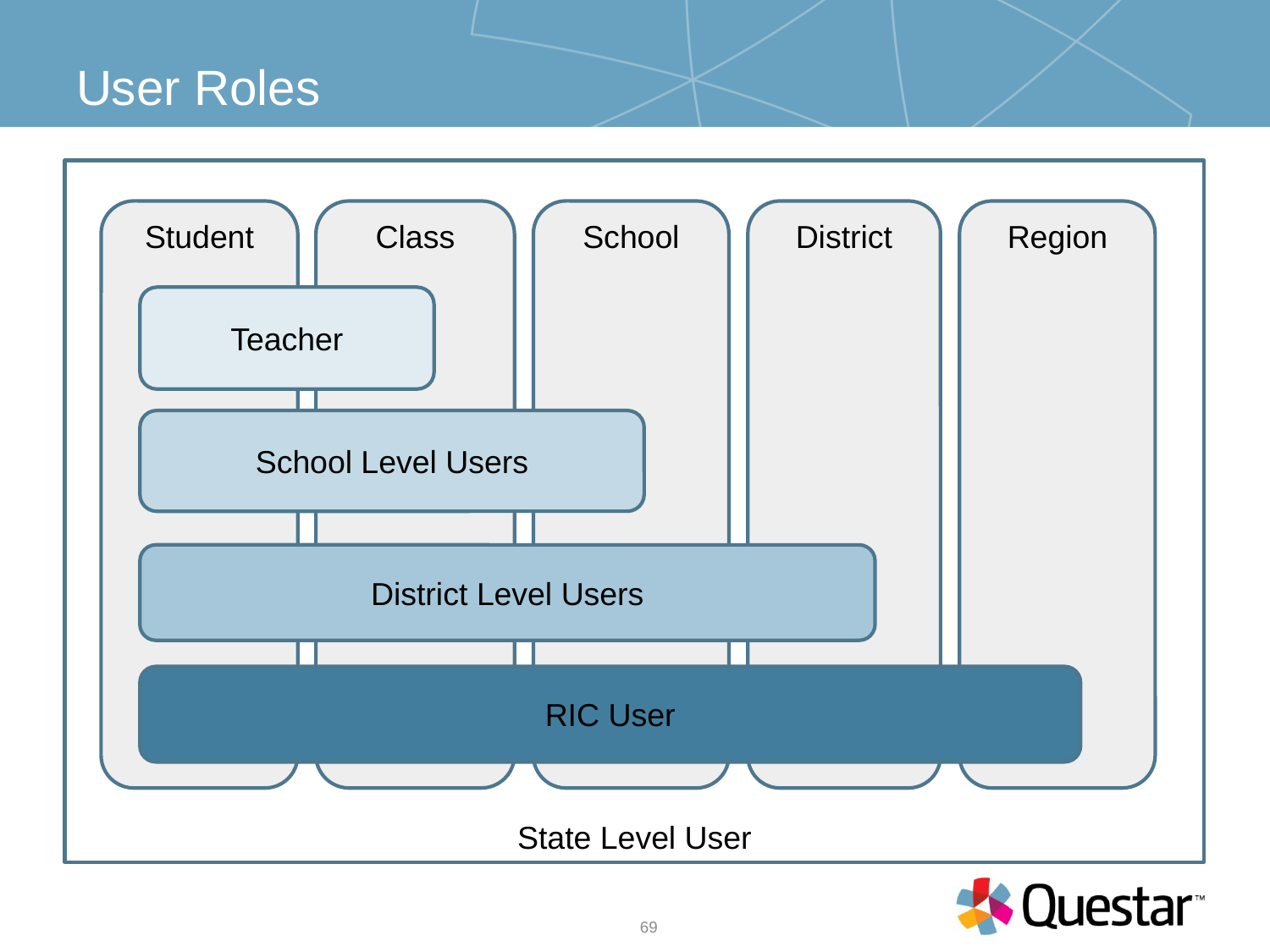

# User Roles
State Level User
Student
Class
School
District
Region
Teacher
School Level Users
District Level Users
RIC User
69